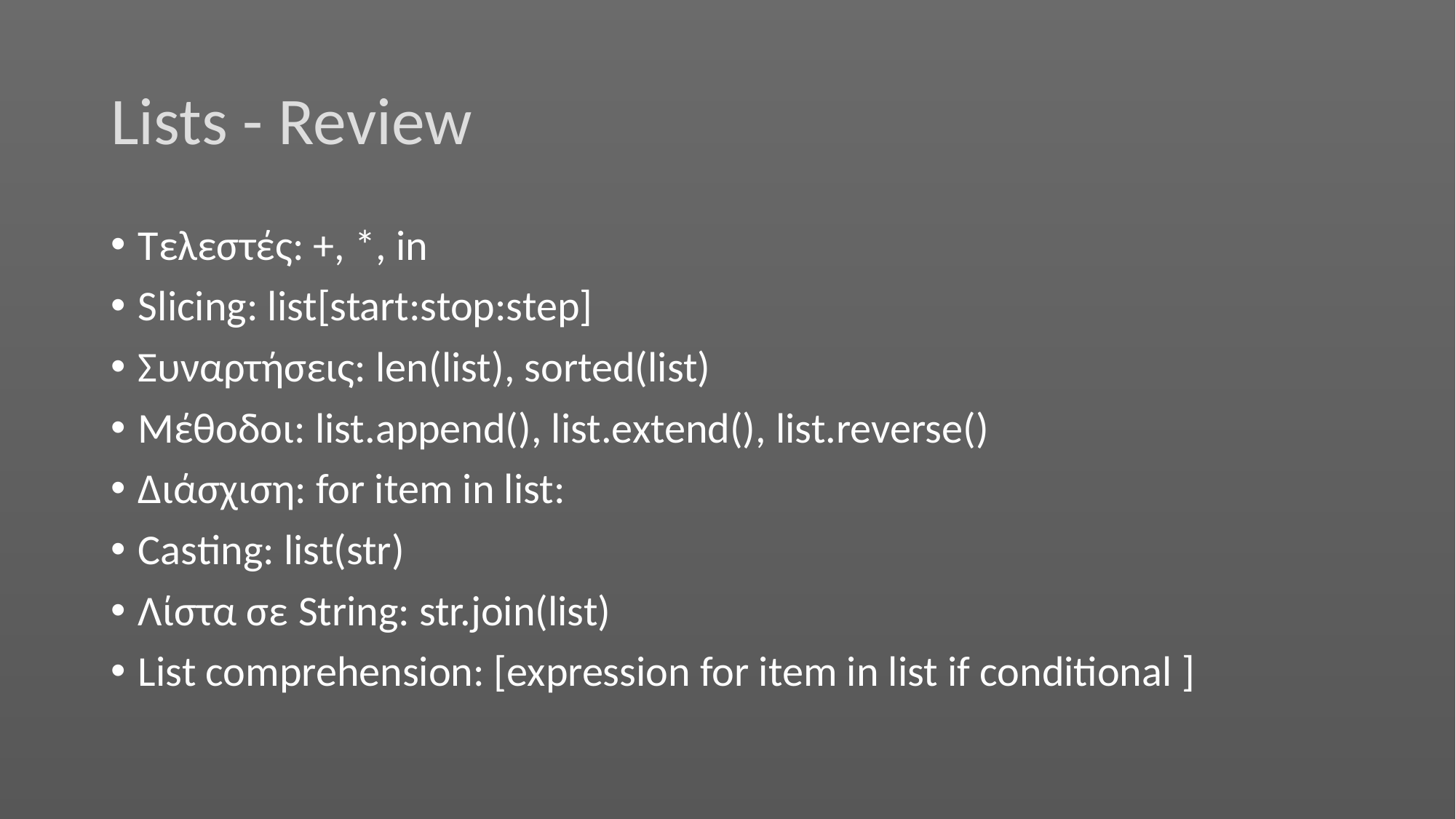

# Lists - Review
Τελεστές: +, *, in
Slicing: list[start:stop:step]
Συναρτήσεις: len(list), sorted(list)
Μέθοδοι: list.append(), list.extend(), list.reverse()
Διάσχιση: for item in list:
Casting: list(str)
Λίστα σε String: str.join(list)
List comprehension: [expression for item in list if conditional ]